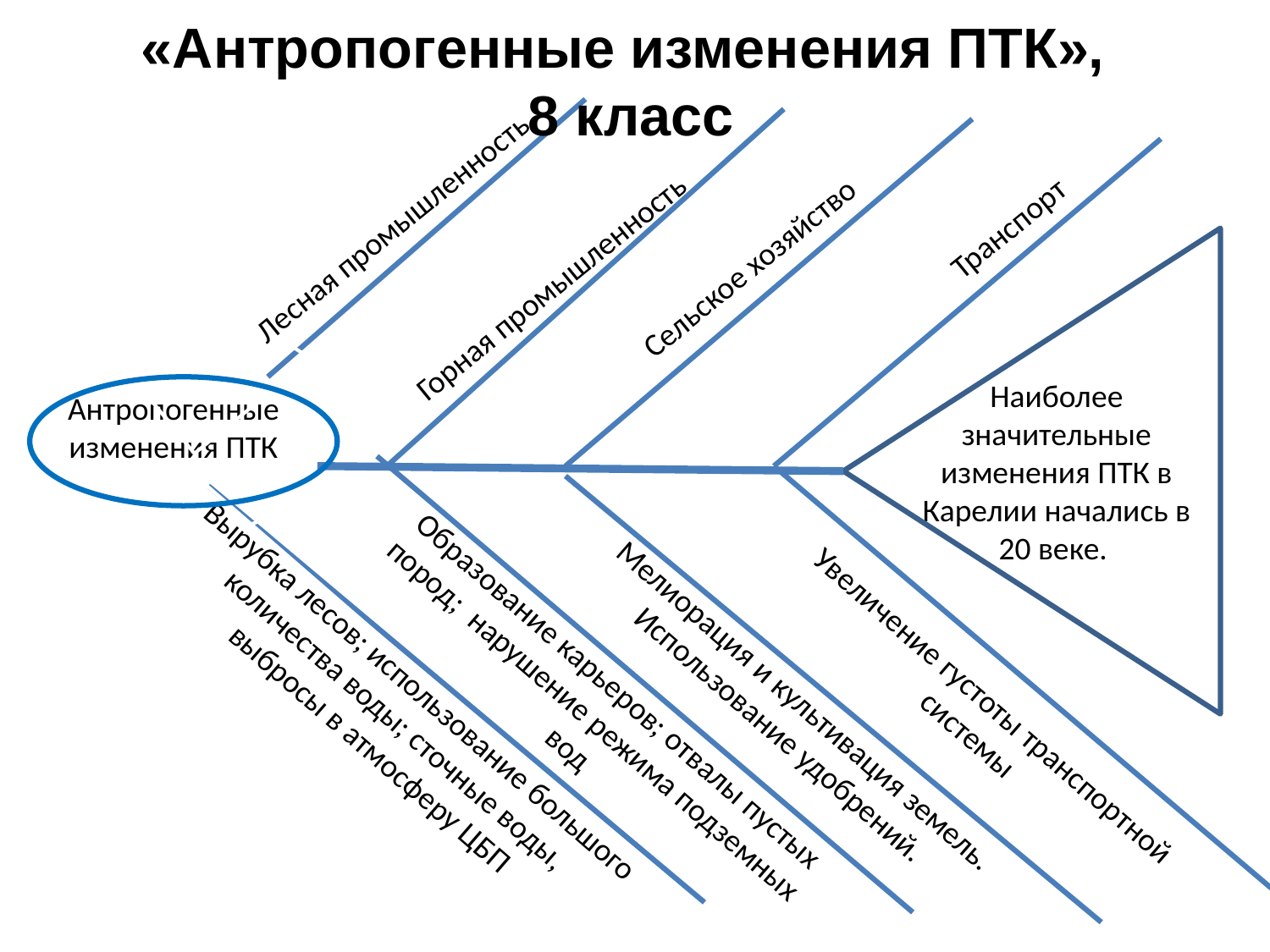

# «Антропогенные изменения ПТК», 8 класс
Транспорт
Лесная промышленность
Сельское хозяйство
Горная промышленность
Антропогенные изменения ПТК
Наиболее значительные изменения ПТК в Карелии начались в 20 веке.
Увеличение густоты транспортной системы
Вырубка лесов; использование большого количества воды; сточные воды, выбросы в атмосферу ЦБП
Мелиорация и культивация земель. Использование удобрений.
Образование карьеров; отвалы пустых пород;  нарушение режима подземных вод